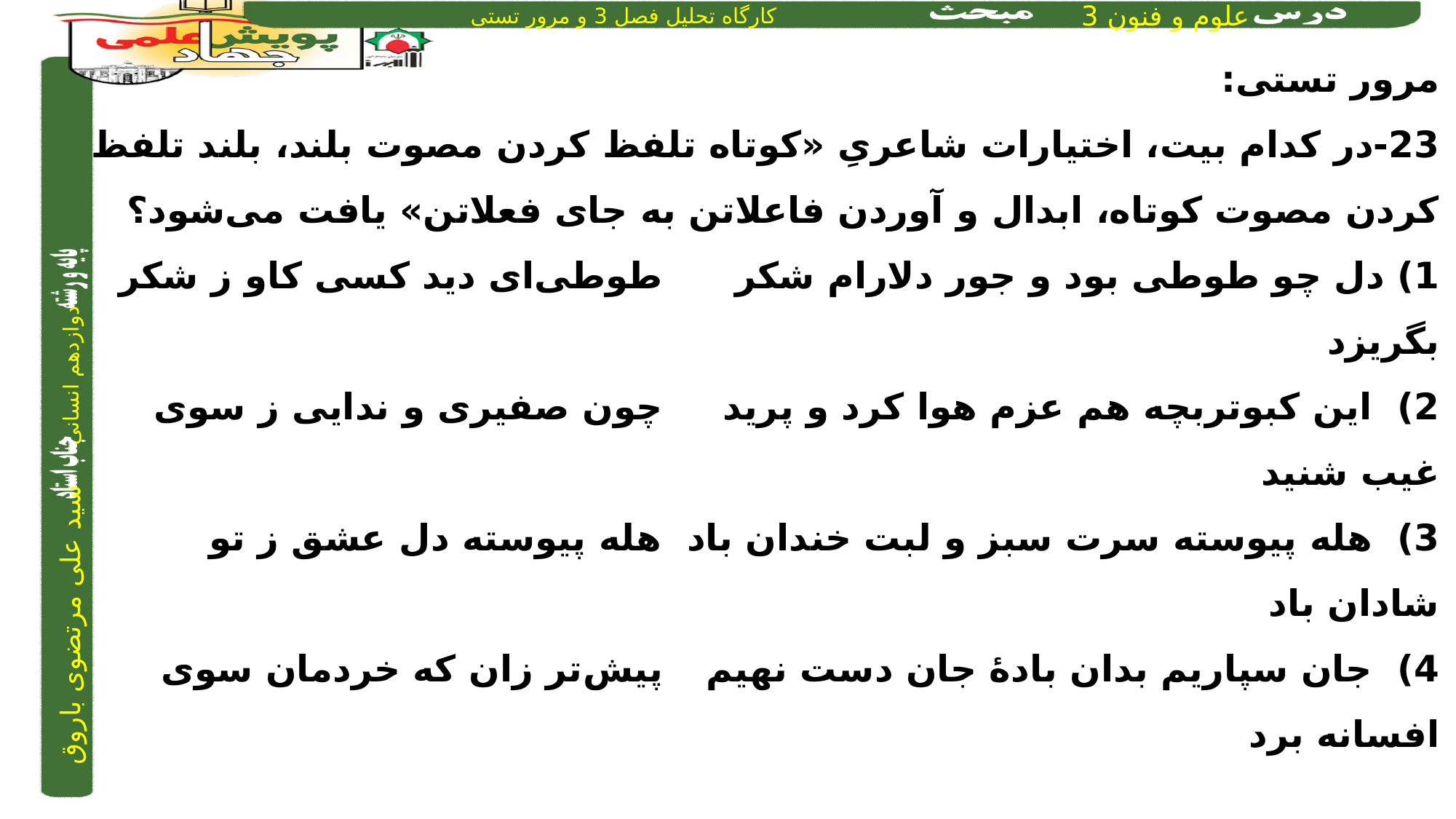

مرور تستی:
23-در کدام بیت، اختیارات شاعریِ «کوتاه تلفظ کردن مصوت بلند، بلند تلفظ کردن مصوت کوتاه، ابدال و آوردن فاعلاتن به جای فعلاتن» یافت می‌شود؟
1) دل چو طوطی بود و جور دلارام شکر 		 طوطی‌ای دید کسی کاو ز شکر بگریزد
2)  این کبوتربچه هم عزم هوا کرد و پرید	 	 چون صفیری و ندایی ز سوی غیب شنید
3)  هله پیوسته سرت سبز و لبت خندان باد	 	 هله پیوسته دل عشق ز تو شادان باد
4)  جان سپاریم بدان بادۀ جان دست نهیم	 	 پیش‌تر زان که خردمان سوی افسانه برد

1